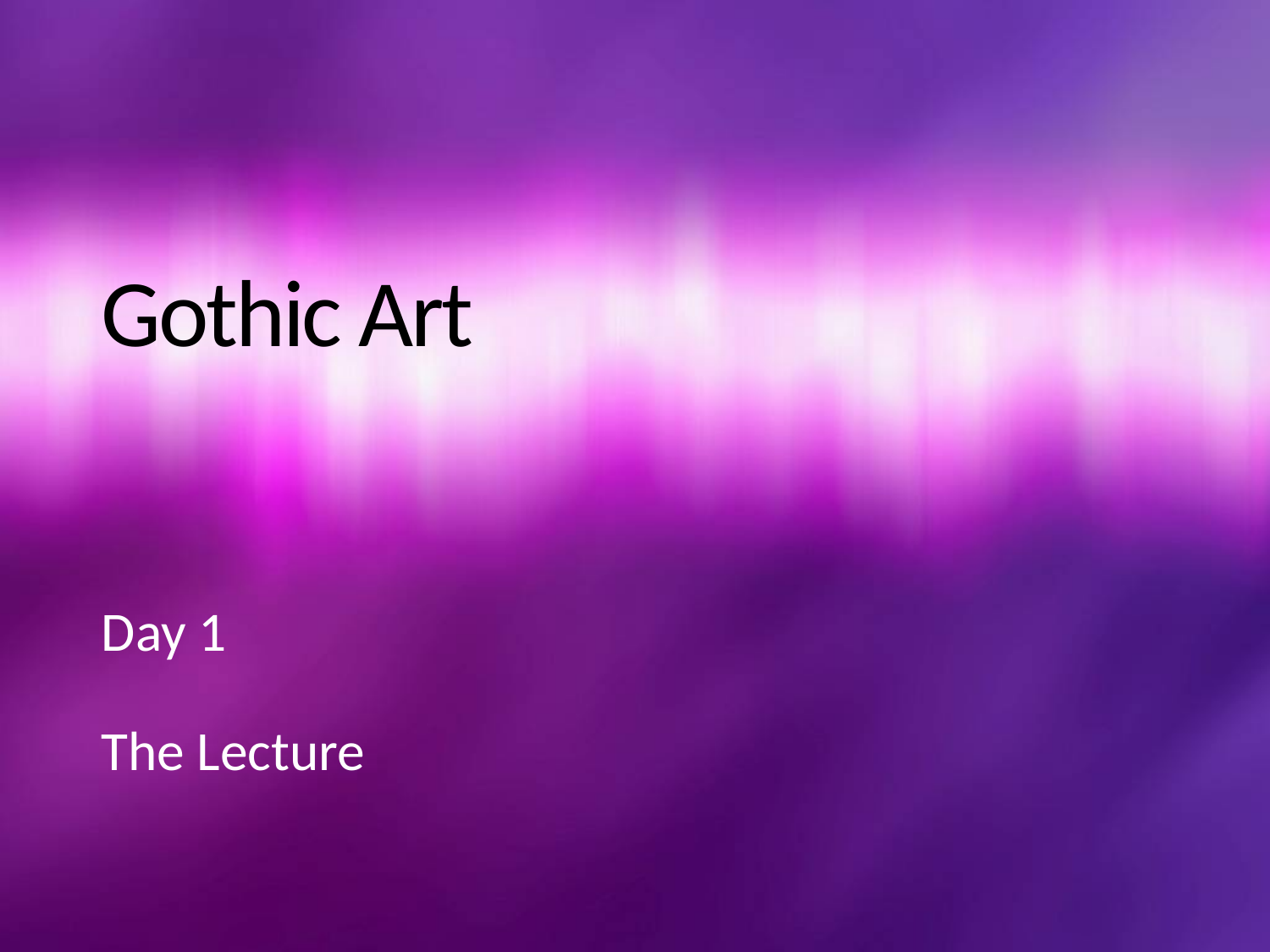

# Gothic Art
Day 1

The Lecture